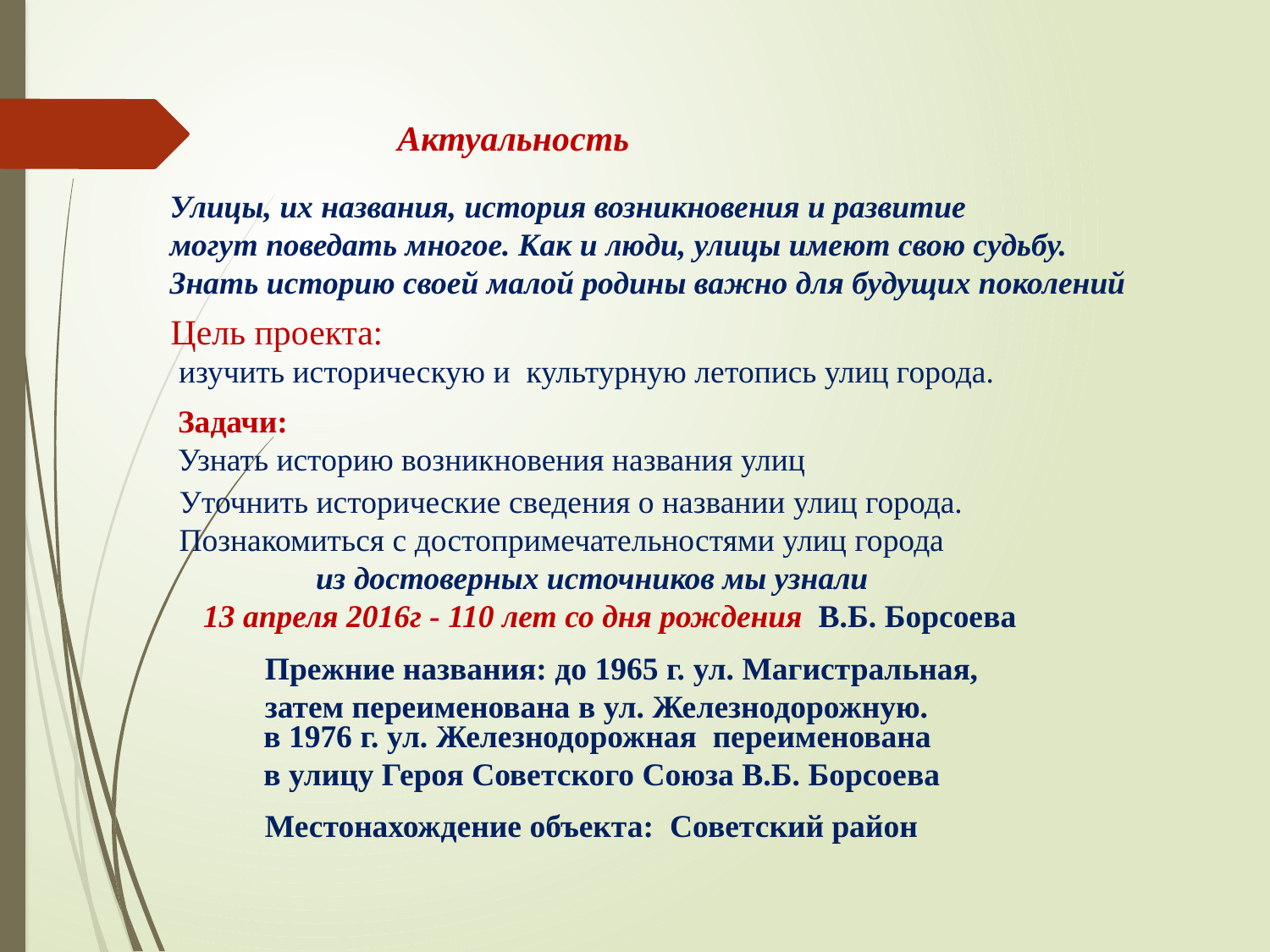

Актуальность
Улицы, их названия, история возникновения и развитие
могут поведать многое. Как и люди, улицы имеют свою судьбу.
Знать историю своей малой родины важно для будущих поколений
Цель проекта:
 изучить историческую и  культурную летопись улиц города.
Задачи:
Узнать историю возникновения названия улиц
Уточнить исторические сведения о названии улиц города.
Познакомиться с достопримечательностями улиц города
                 из достоверных источников мы узнали
   13 апреля 2016г - 110 лет со дня рождения  В.Б. Борсоева
Прежние названия: до 1965 г. ул. Магистральная, затем переименована в ул. Железнодорожную.
в 1976 г. ул. Железнодорожная  переименована
в улицу Героя Советского Союза В.Б. Борсоева
Местонахождение объекта:  Советский район